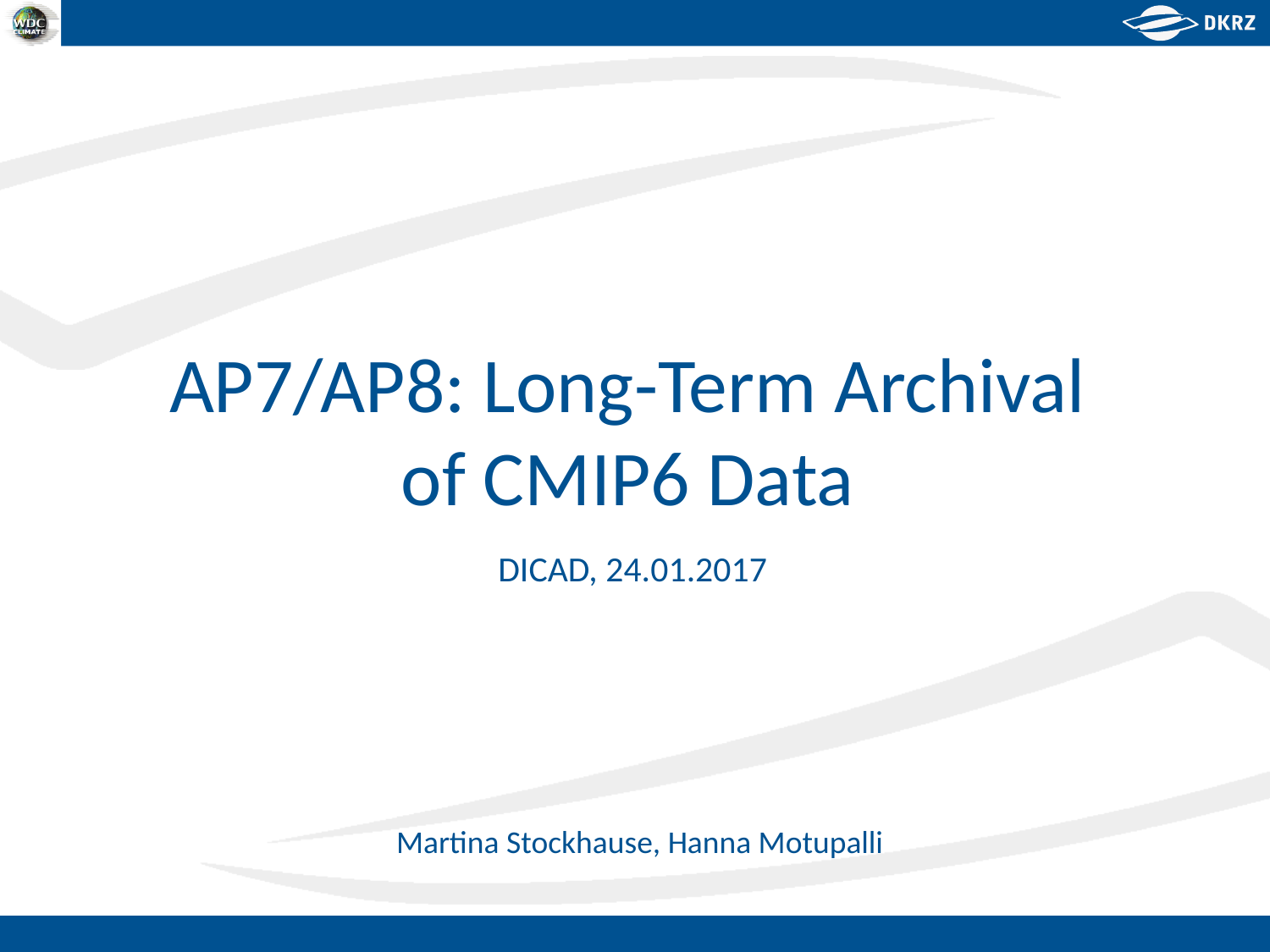

# AP7/AP8: Long-Term Archival of CMIP6 Data

DICAD, 24.01.2017